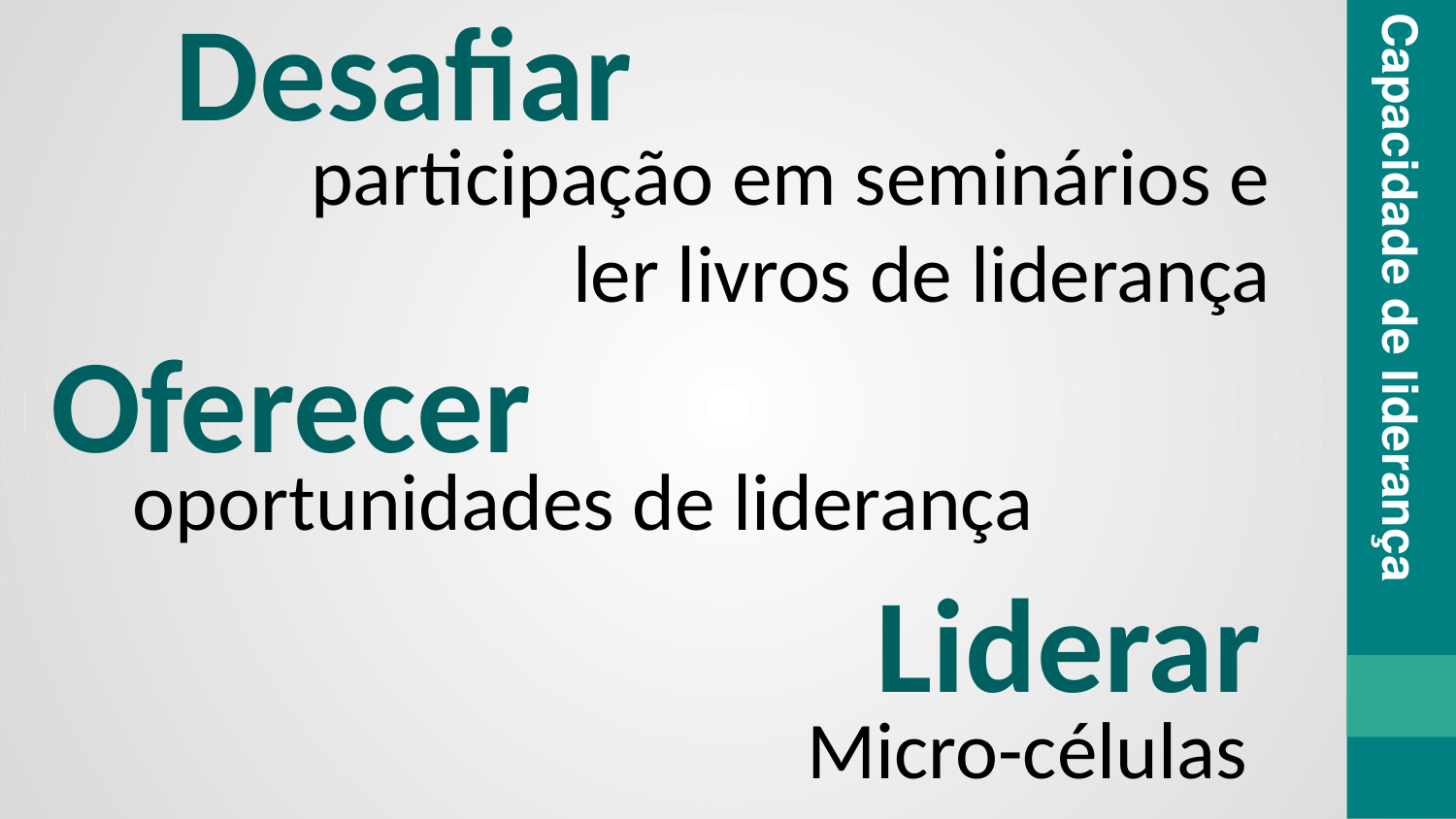

Desafiar
participação em seminários e ler livros de liderança
Capacidade de liderança
Oferecer
oportunidades de liderança
Liderar
Micro-células